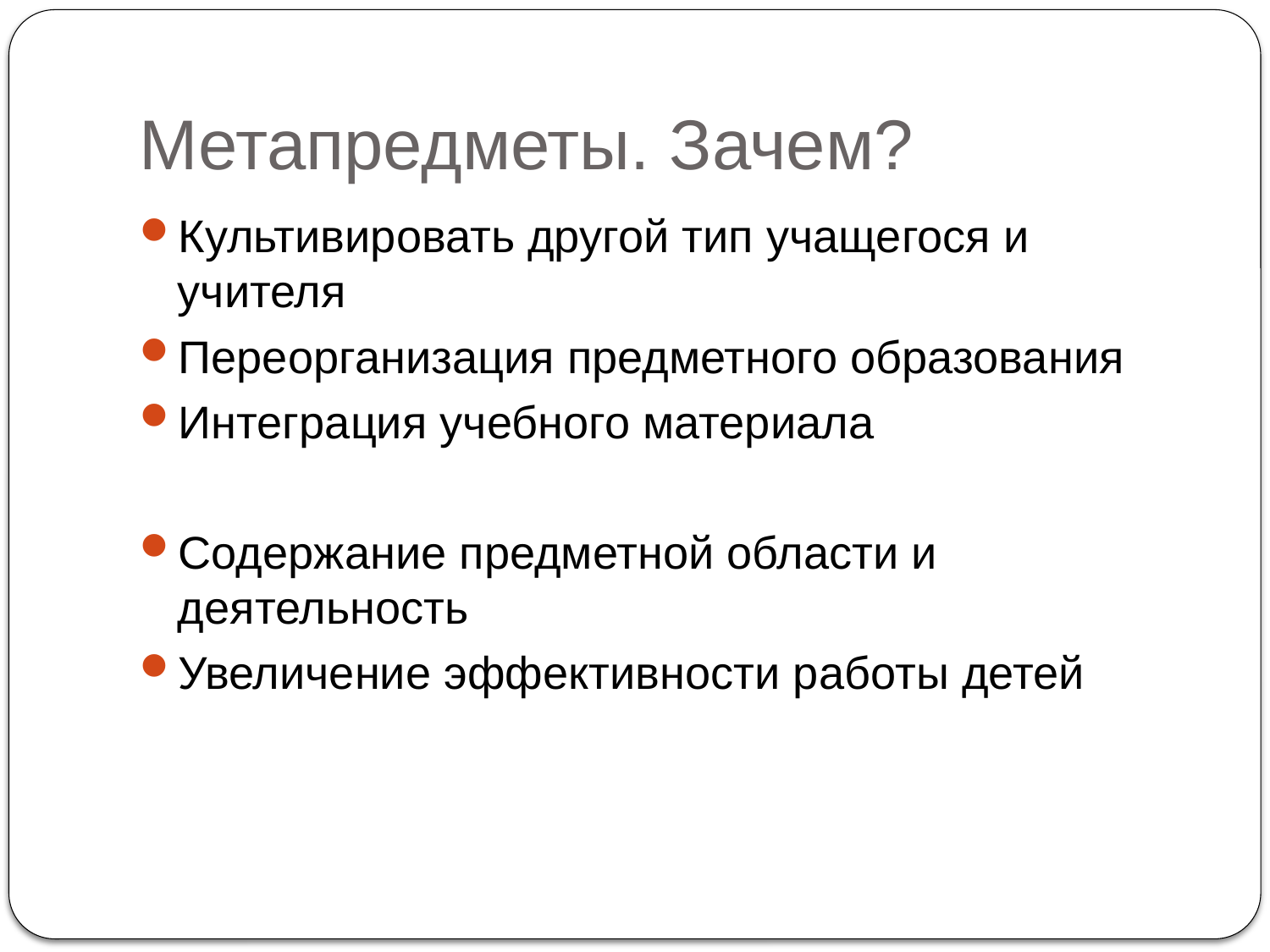

# Метапредметы. Зачем?
Культивировать другой тип учащегося и учителя
Переорганизация предметного образования
Интеграция учебного материала

Содержание предметной области и деятельность
Увеличение эффективности работы детей